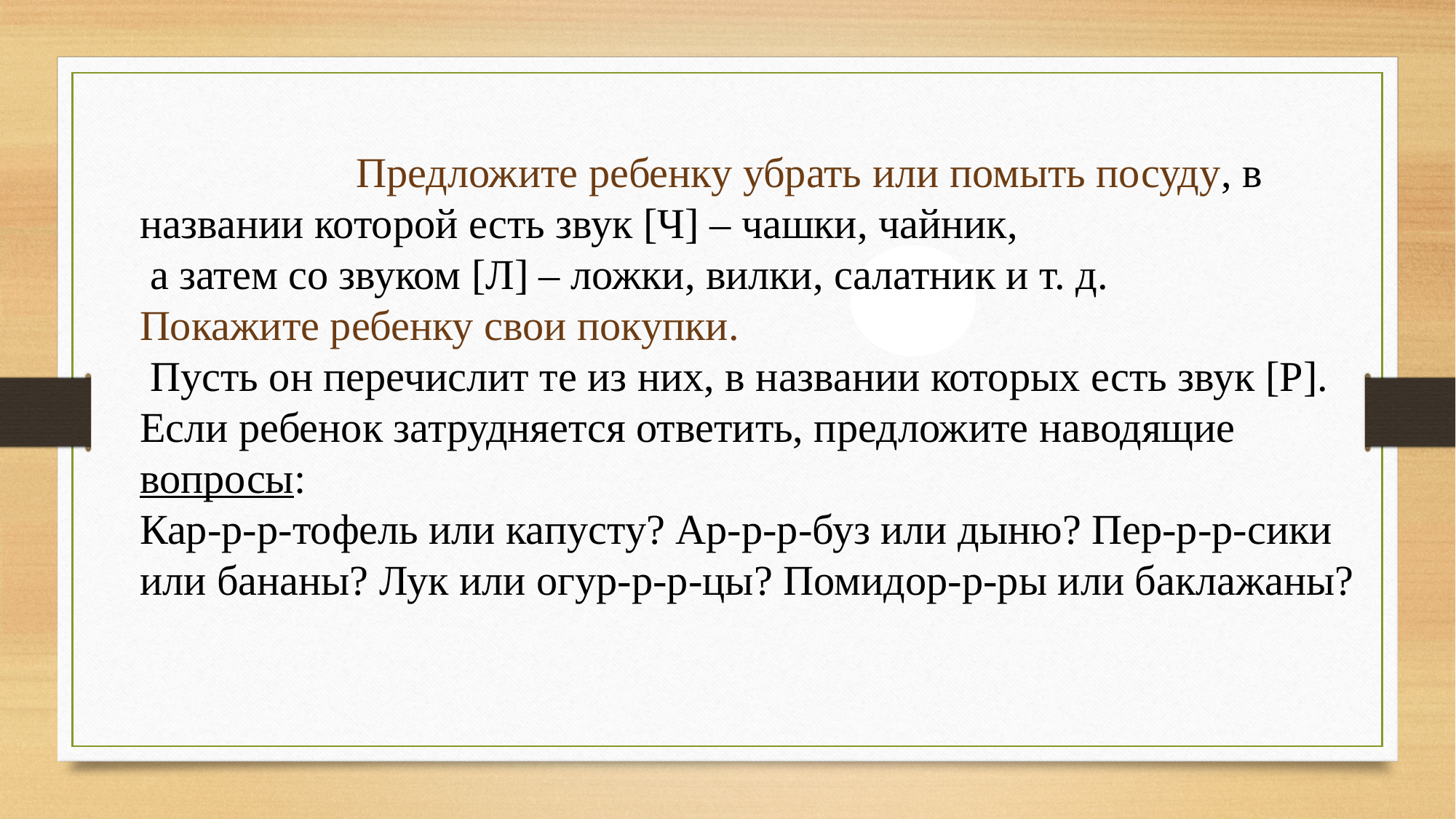

Предложите ребенку убрать или помыть посуду, в названии которой есть звук [Ч] – чашки, чайник,
 а затем со звуком [Л] – ложки, вилки, салатник и т. д.
Покажите ребенку свои покупки.
 Пусть он перечислит те из них, в названии которых есть звук [Р].
Если ребенок затрудняется ответить, предложите наводящие вопросы:
Кар-р-р-тофель или капусту? Ар-р-р-буз или дыню? Пер-р-р-сики или бананы? Лук или огур-р-р-цы? Помидор-р-ры или баклажаны?